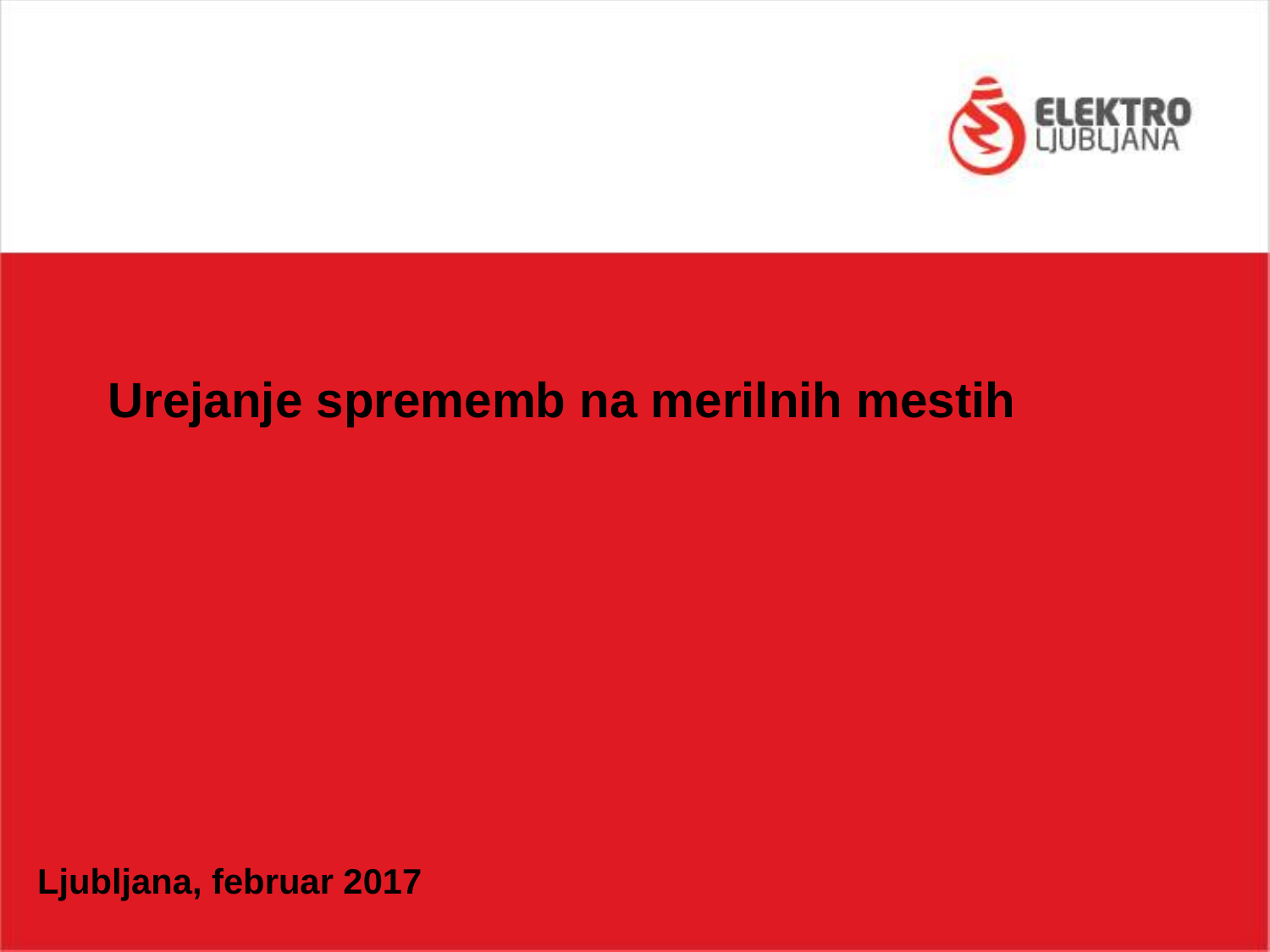

# Urejanje sprememb na merilnih mestih

Ljubljana, februar 2017